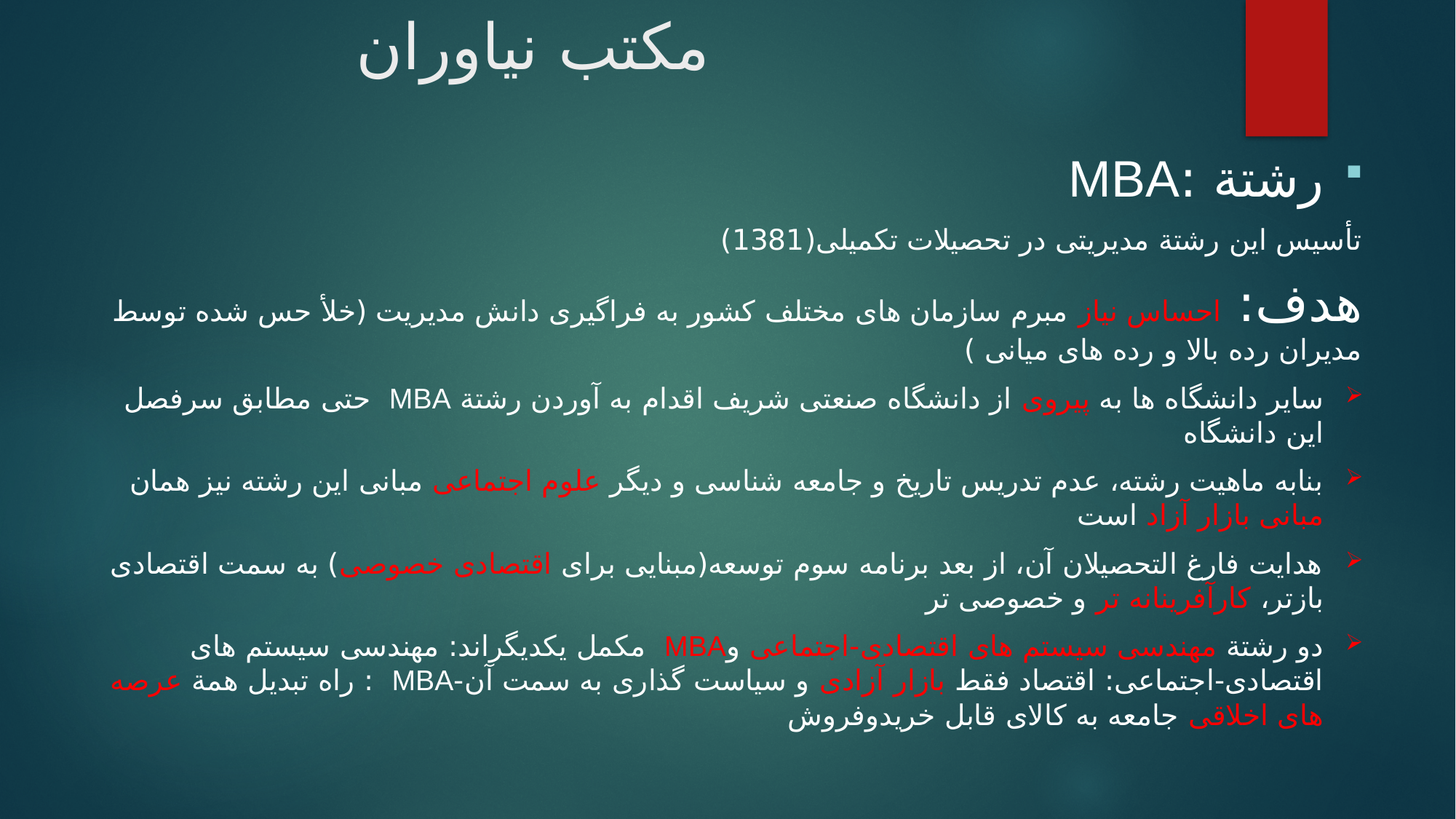

# مکتب نیاوران
رشتة :MBA
تأسیس این رشتة مدیریتی در تحصیلات تکمیلی(1381)
هدف: احساس نیاز مبرم سازمان های مختلف کشور به فراگیری دانش مدیریت (خلأ حس شده توسط مدیران رده بالا و رده های میانی )
سایر دانشگاه ها به پیروی از دانشگاه صنعتی شریف اقدام به آوردن رشتة MBA  حتی مطابق سرفصل این دانشگاه
بنابه ماهیت رشته، عدم تدریس تاریخ و جامعه شناسی و دیگر علوم اجتماعی مبانی این رشته نیز همان مبانی بازار آزاد است
هدایت فارغ التحصیلان آن، از بعد برنامه سوم توسعه(مبنایی برای اقتصادی خصوصی) به سمت اقتصادی بازتر، کارآفرینانه تر و خصوصی تر
دو رشتة مهندسی سیستم های اقتصادی-اجتماعی وMBA  مکمل یکدیگراند: مهندسی سیستم های اقتصادی-اجتماعی: اقتصاد فقط بازار آزادی و سیاست گذاری به سمت آن-MBA  : راه تبدیل همة عرصه های اخلاقی جامعه به کالای قابل خریدوفروش